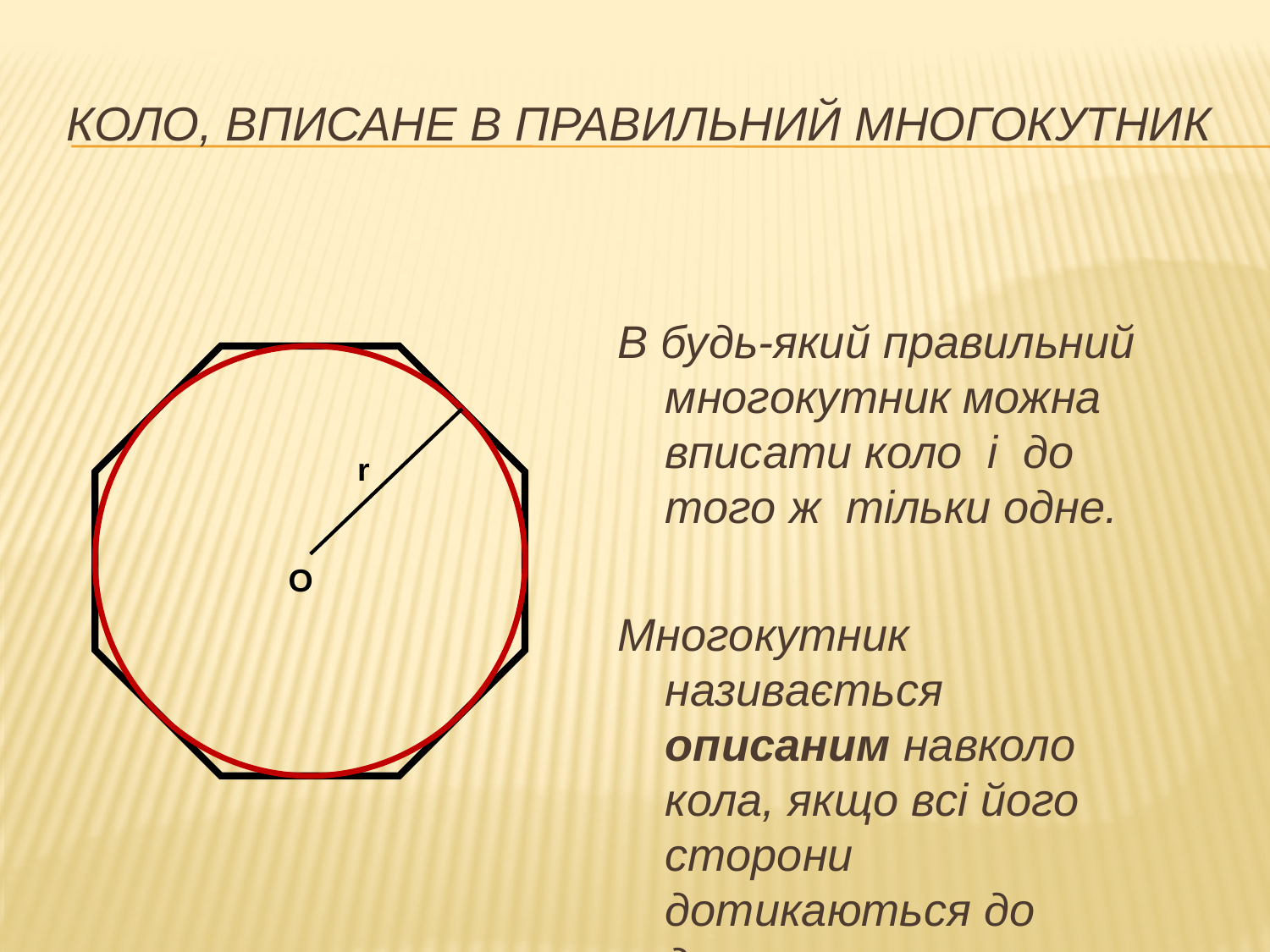

# Коло, вписане в правильний многокутник
В будь-який правильний многокутник можна вписати коло  і  до того ж  тільки одне.

Многокутник називається описаним навколо  кола, якщо всі його  сторони дотикаються до деякого  кола.

r
О